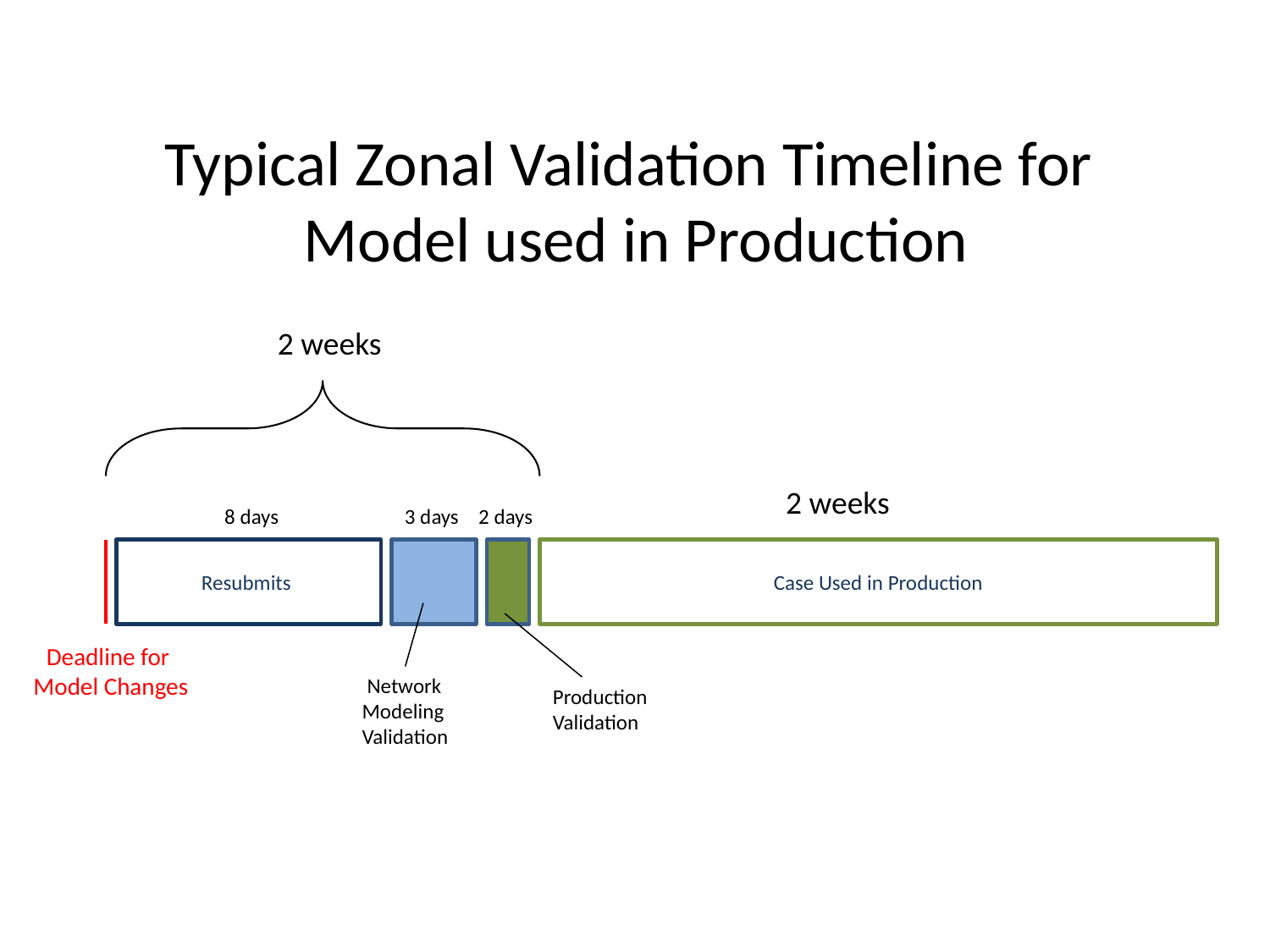

Typical Zonal Validation Timeline for
Model used in Production

2 weeks
2 weeks
8 days
3 days
2 days
Resubmits

Case Used in Production
Deadline for
Model Changes
 Network
Modeling
Validation
Production
Validation